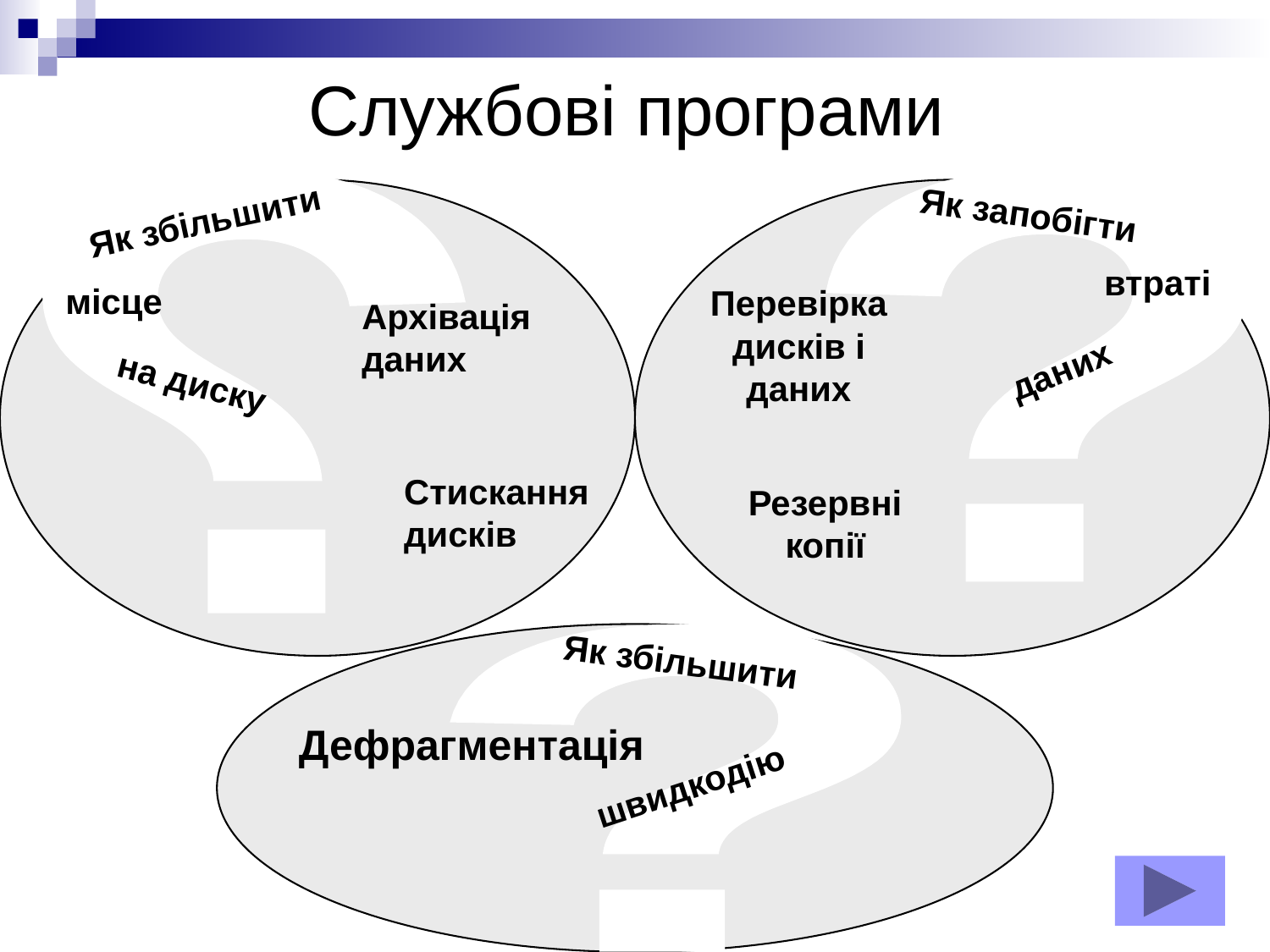

Службові програми
?
?

Як запобігти
Як збільшити
		втраті
місце
Перевірка дисків і даних
Архівація даних
	на диску
даних
Стискання
дисків
Резервні
копії

?
Як збільшити
	Дефрагментація
швидкодію